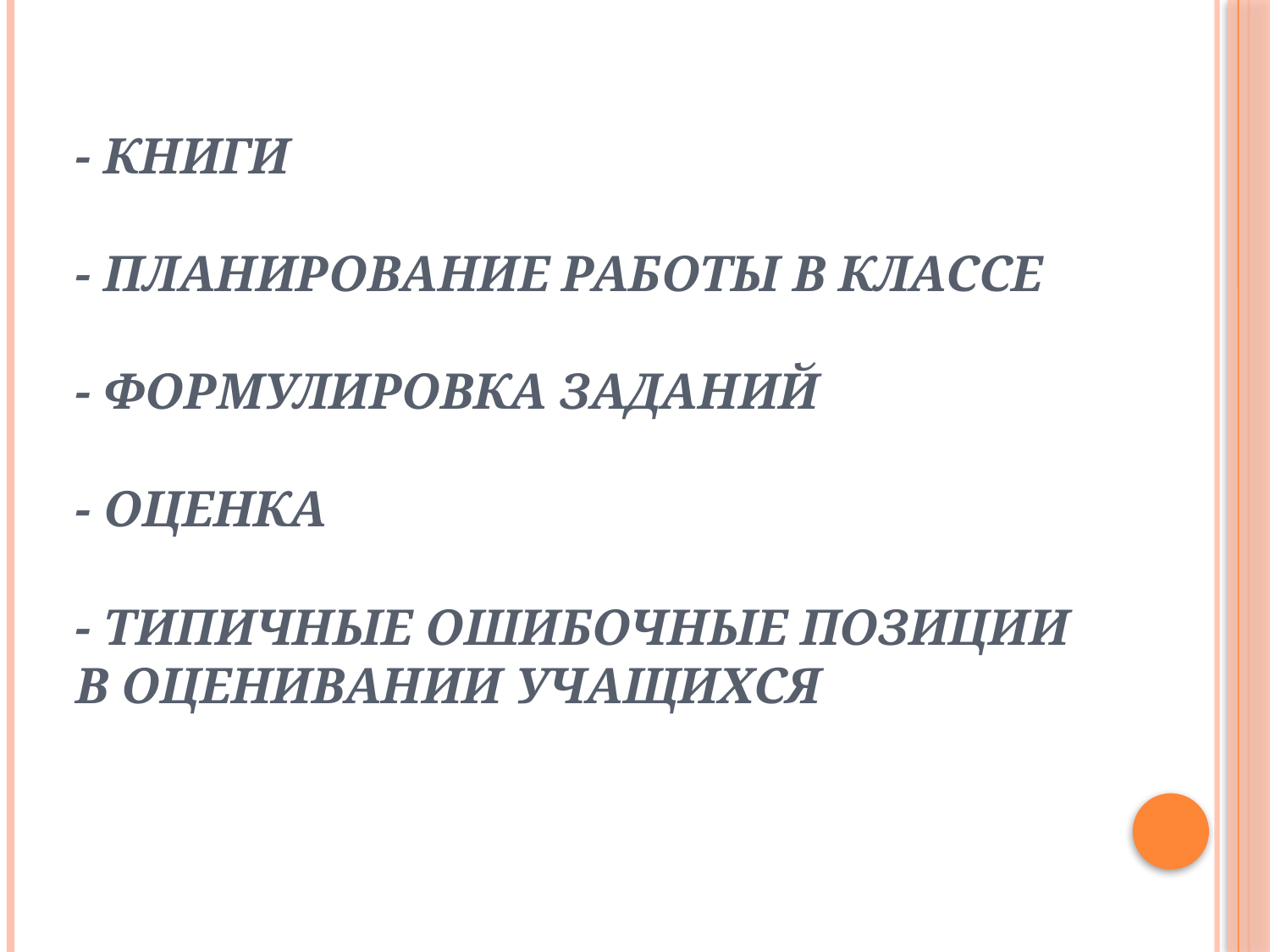

# - КНИГИ - ПЛАНИРОВАНИЕ РАБОТЫ В КЛАССЕ - ФОРМУЛИРОВКА ЗАДАНИЙ - ОЦЕНКА - ТИПИЧНЫЕ ОШИБОЧНЫЕ ПОЗИЦИИ В ОЦЕНИВАНИИ УЧАЩИХСЯ